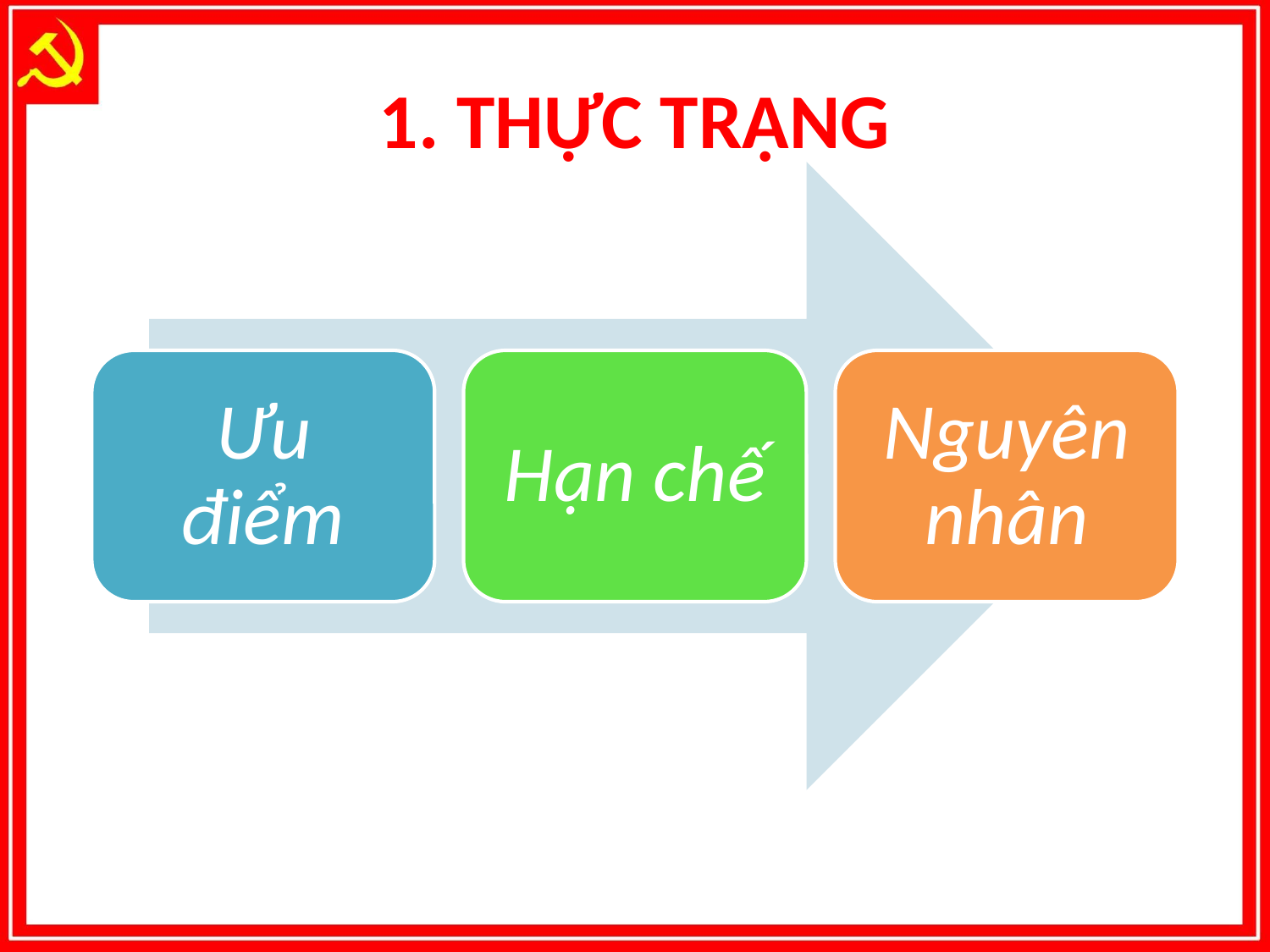

# 1. THỰC TRẠNG

Ưu điểm

Hạn chế

Nguyên nhân